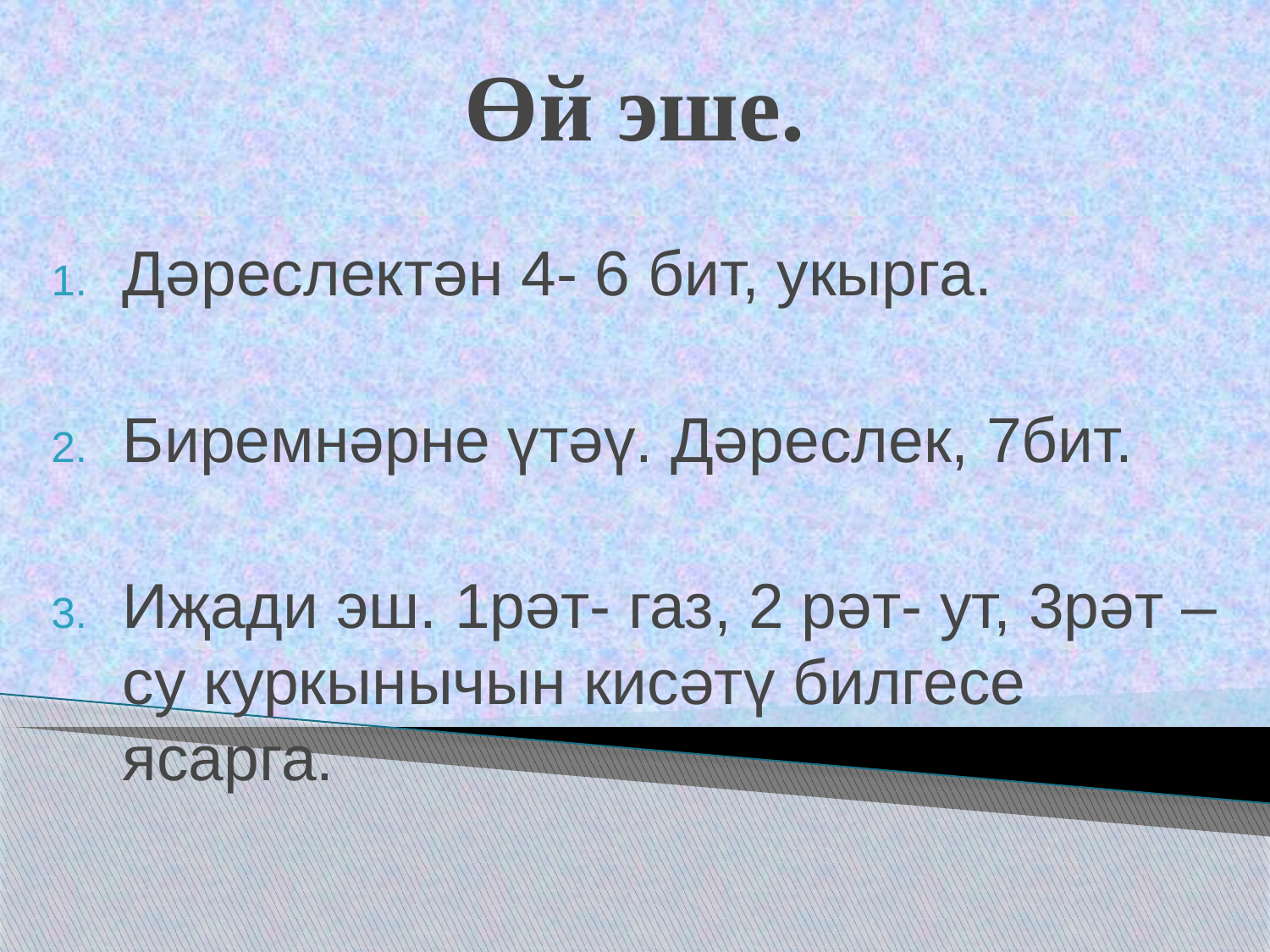

# Өй эше.
Дәреслектән 4- 6 бит, укырга.

Биремнәрне үтәү. Дәреслек, 7бит.

Иҗади эш. 1рәт- газ, 2 рәт- ут, 3рәт –су куркынычын кисәтү билгесе ясарга.